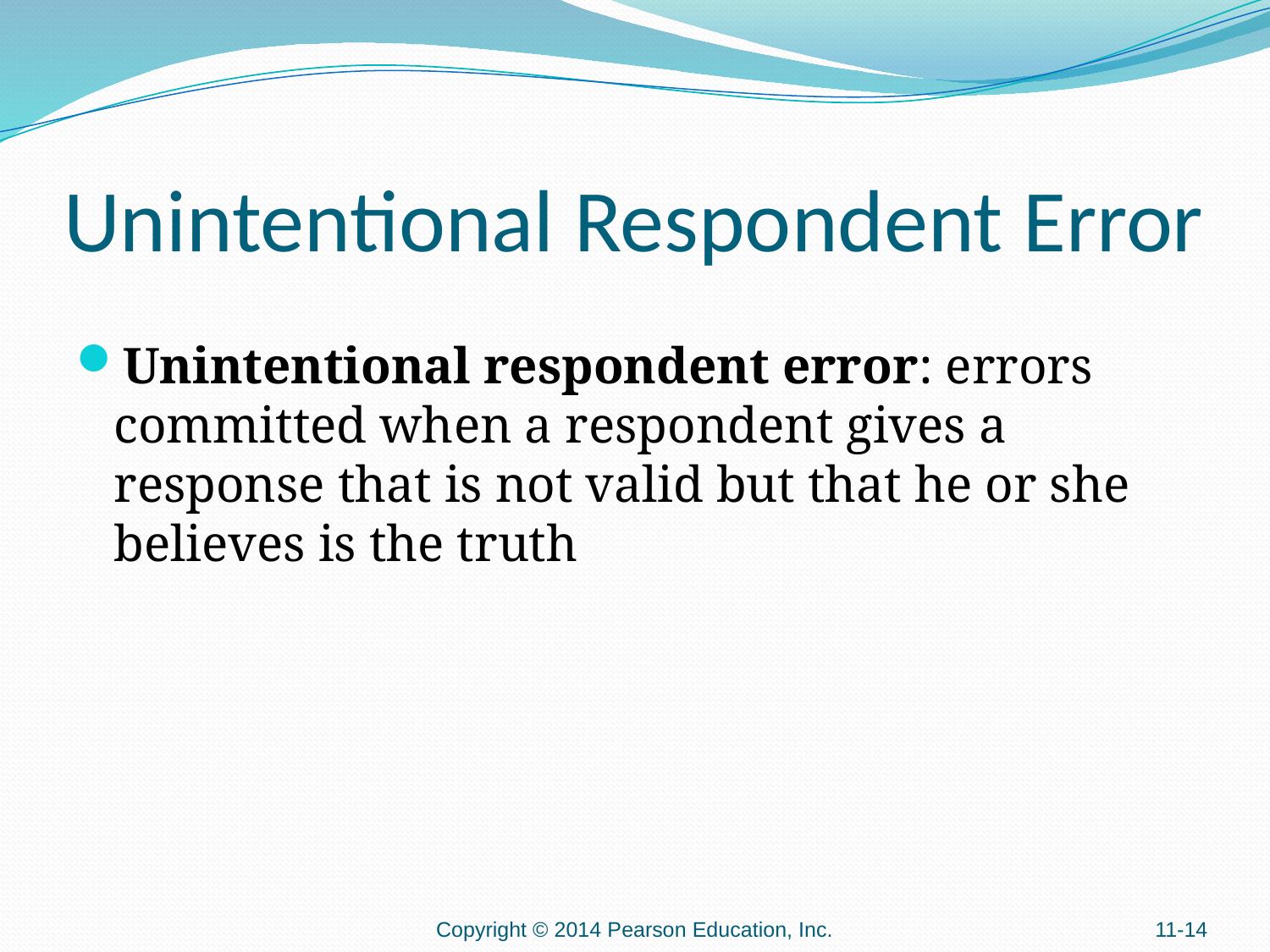

# Unintentional Respondent Error
Unintentional respondent error: errors committed when a respondent gives a response that is not valid but that he or she believes is the truth